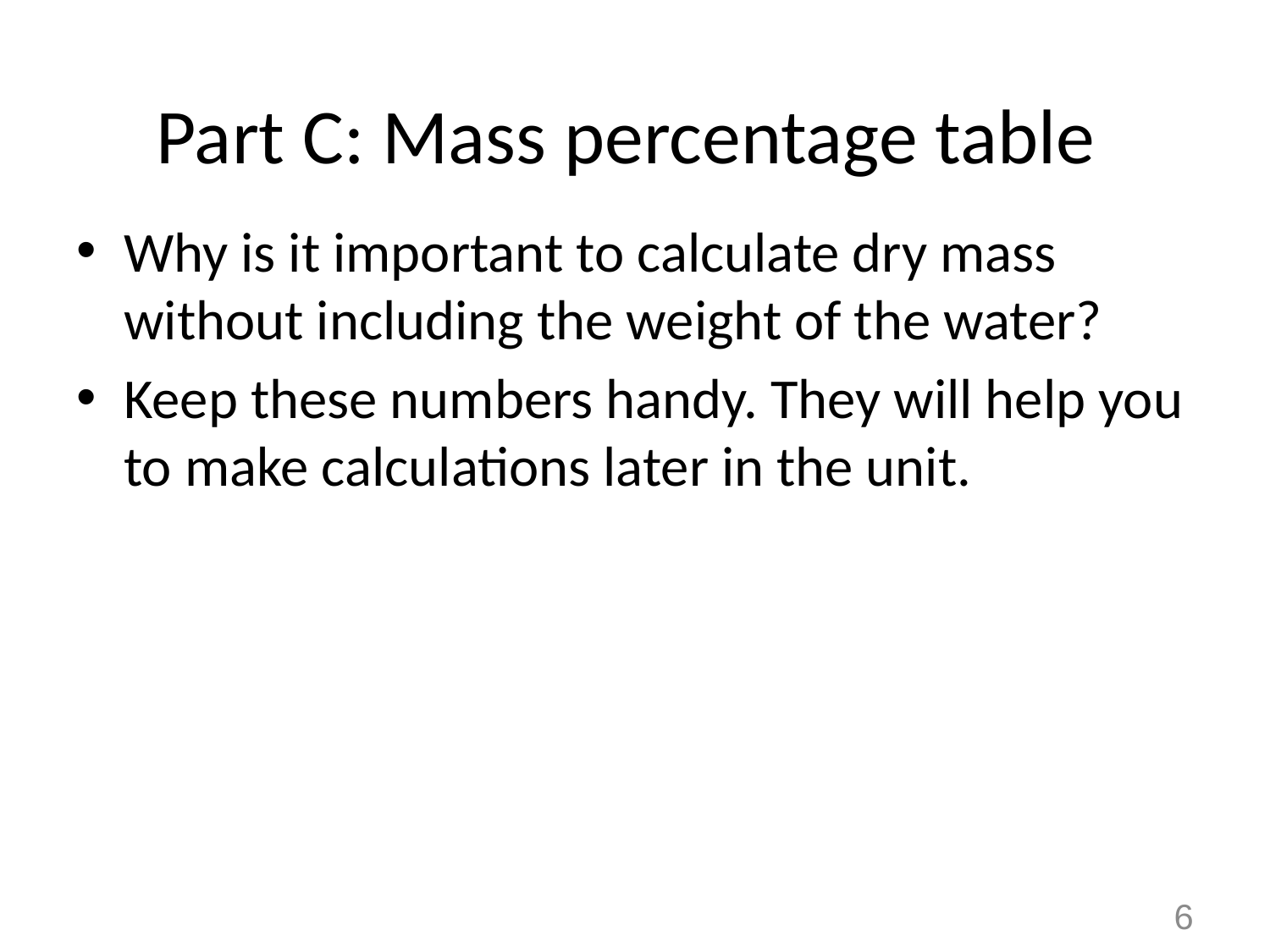

# Part C: Mass percentage table
Why is it important to calculate dry mass without including the weight of the water?
Keep these numbers handy. They will help you to make calculations later in the unit.
6